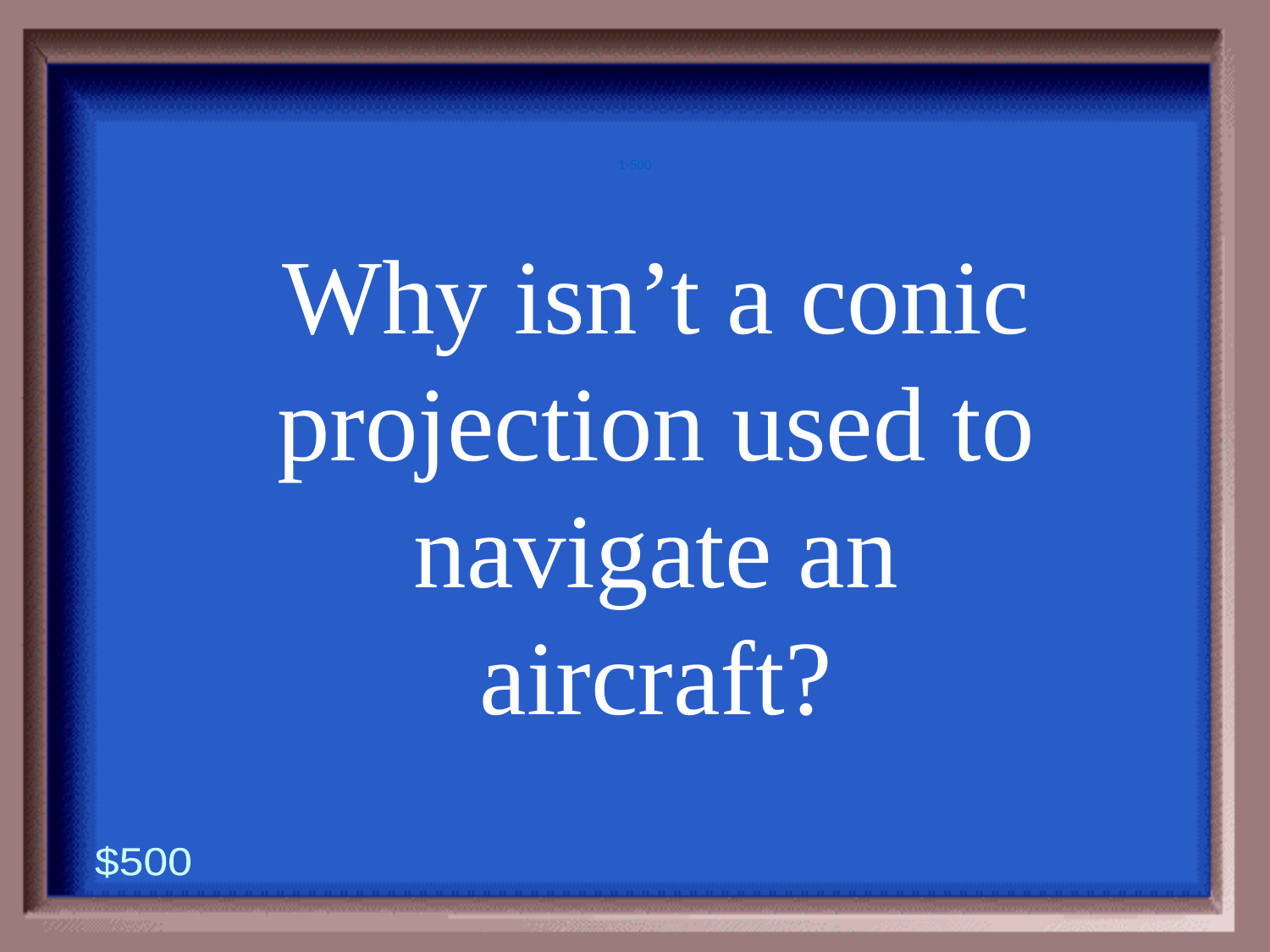

1-500
Why isn’t a conic projection used to navigate an aircraft?
$500